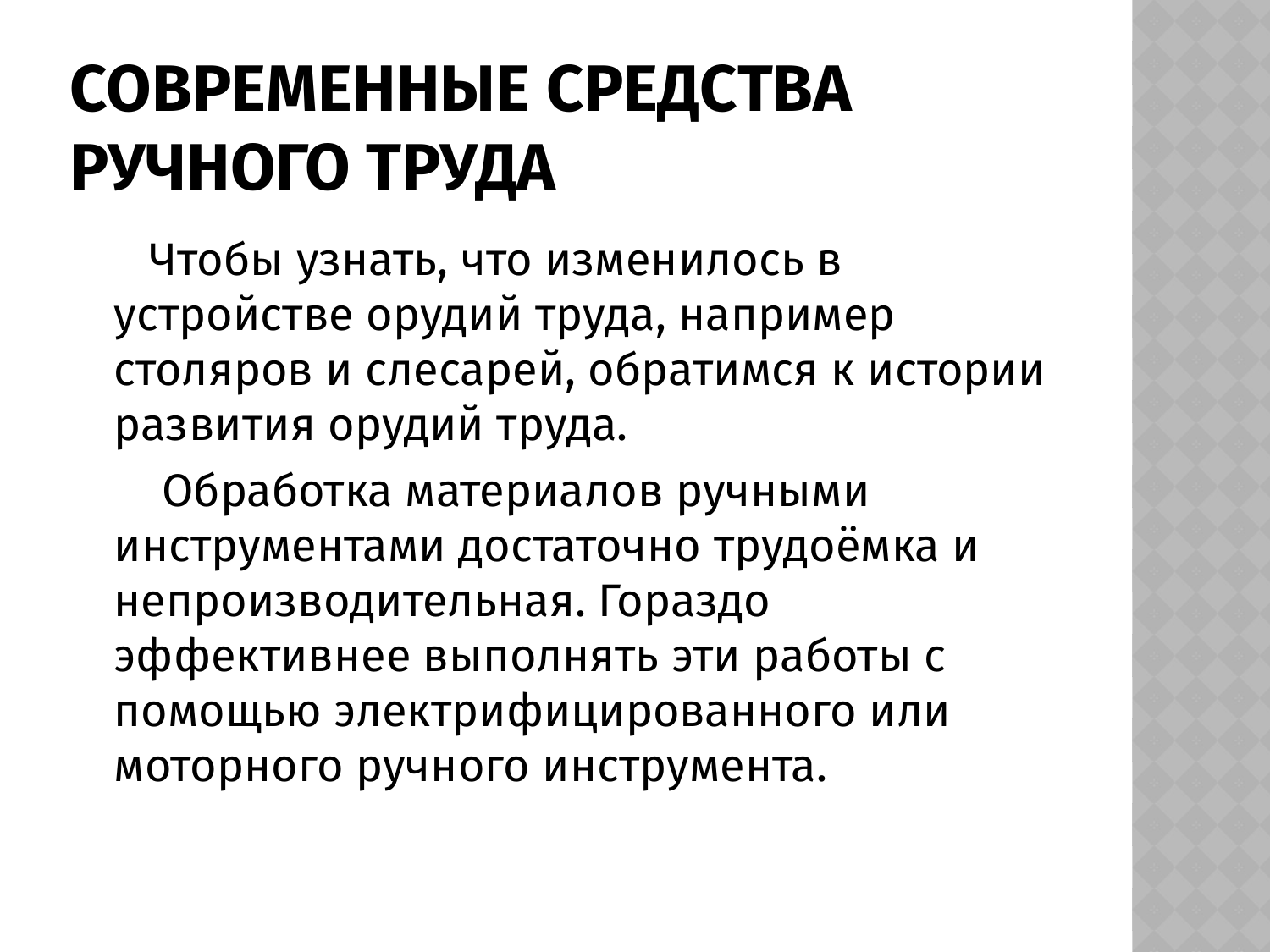

# Современные средства ручного труда
      Чтобы узнать, что изменилось в устройстве орудий труда, например столяров и слесарей, обратимся к истории развития орудий труда.
       Обработка материалов ручными инструментами достаточно трудоёмка и непроизводительная. Гораздо эффективнее выполнять эти работы с помощью электрифицированного или моторного ручного инструмента.